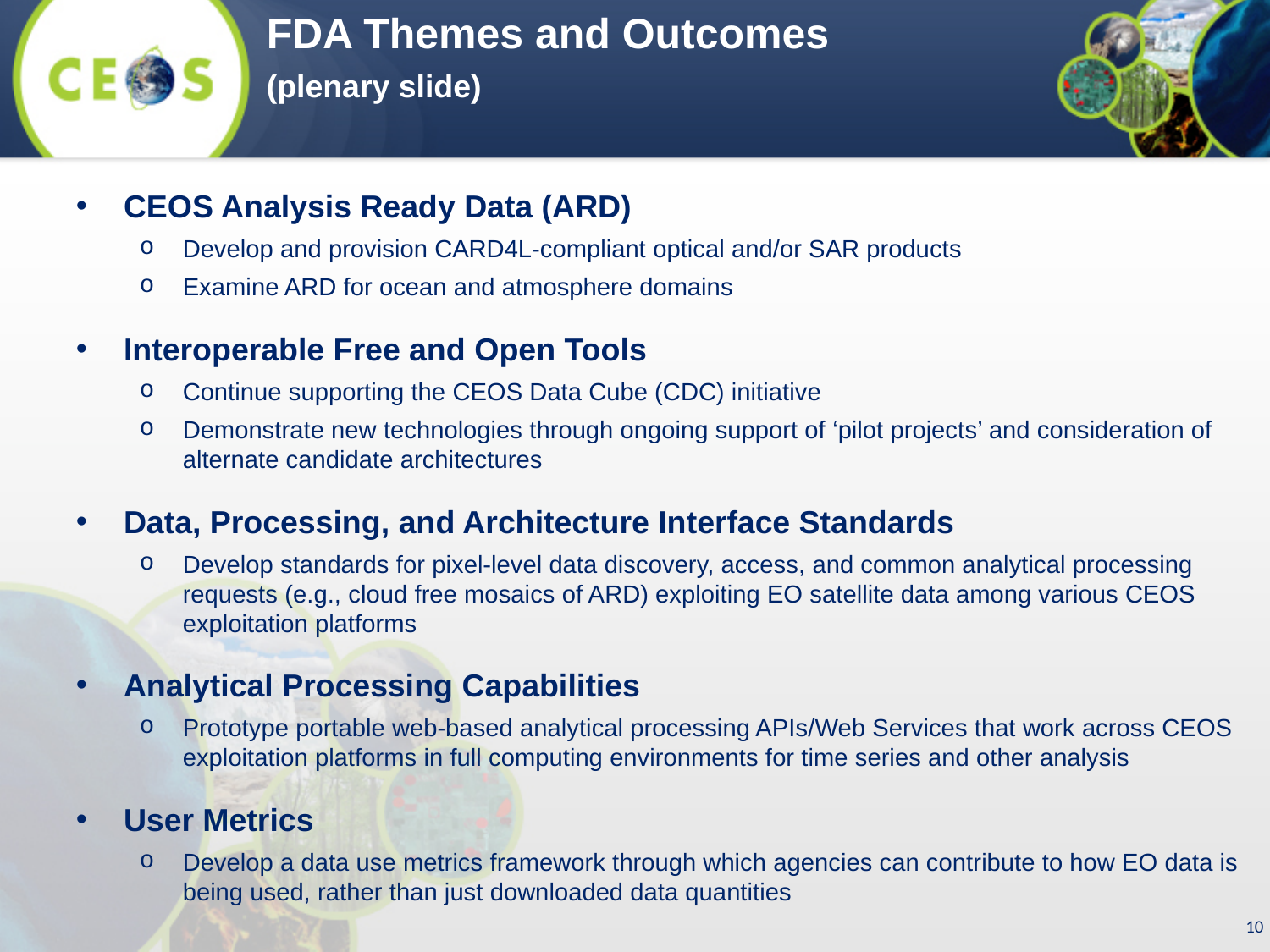

FDA Themes and Outcomes
(plenary slide)
CEOS Analysis Ready Data (ARD)
Develop and provision CARD4L-compliant optical and/or SAR products
Examine ARD for ocean and atmosphere domains

Interoperable Free and Open Tools
Continue supporting the CEOS Data Cube (CDC) initiative
Demonstrate new technologies through ongoing support of ‘pilot projects’ and consideration of alternate candidate architectures

Data, Processing, and Architecture Interface Standards
Develop standards for pixel-level data discovery, access, and common analytical processing requests (e.g., cloud free mosaics of ARD) exploiting EO satellite data among various CEOS exploitation platforms

Analytical Processing Capabilities
Prototype portable web-based analytical processing APIs/Web Services that work across CEOS exploitation platforms in full computing environments for time series and other analysis

User Metrics
Develop a data use metrics framework through which agencies can contribute to how EO data is being used, rather than just downloaded data quantities
10